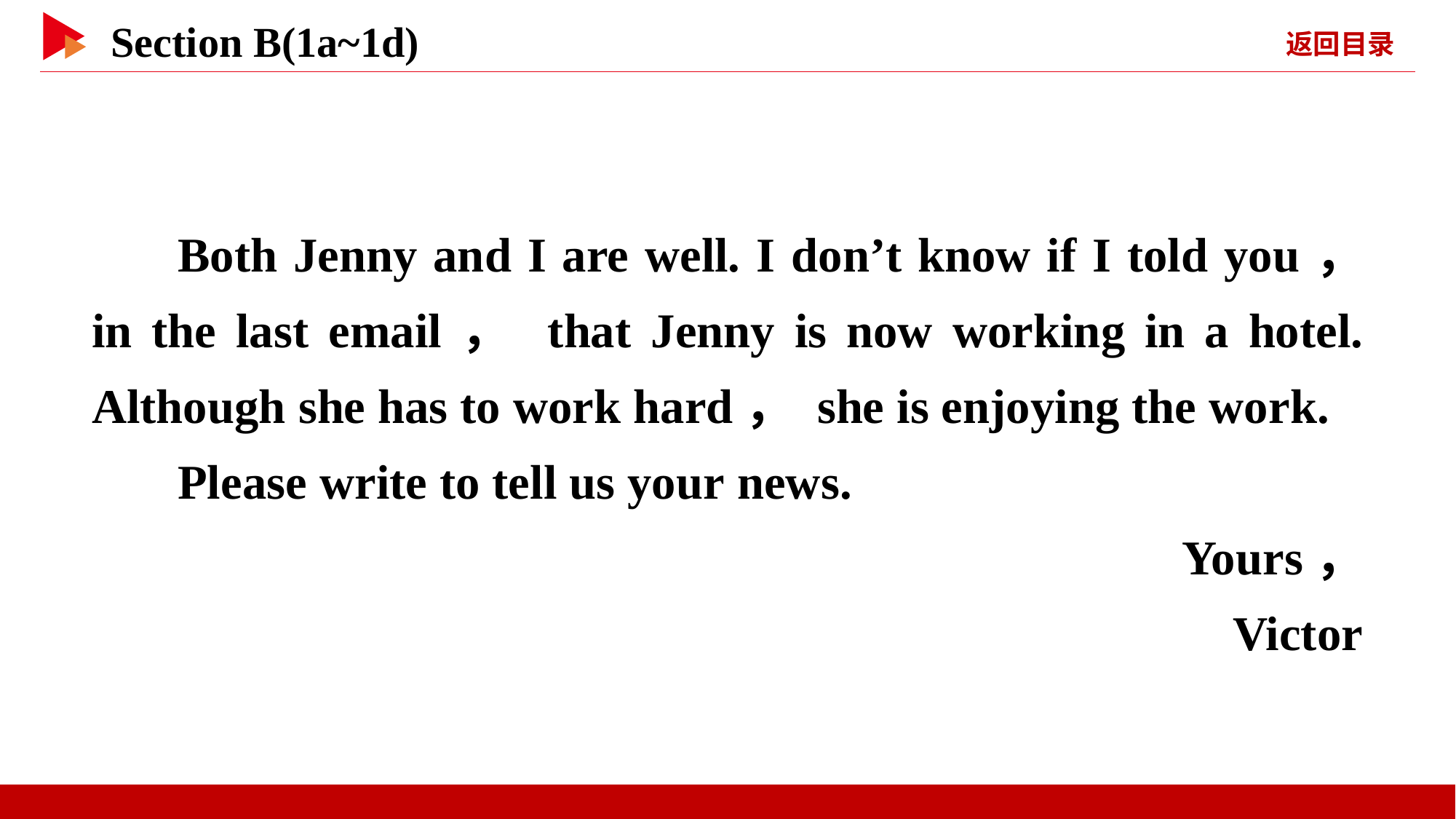

Both Jenny and I are well. I don’t know if I told you， in the last email， that Jenny is now working in a hotel. Although she has to work hard， she is enjoying the work.
Please write to tell us your news.
Yours，
Victor